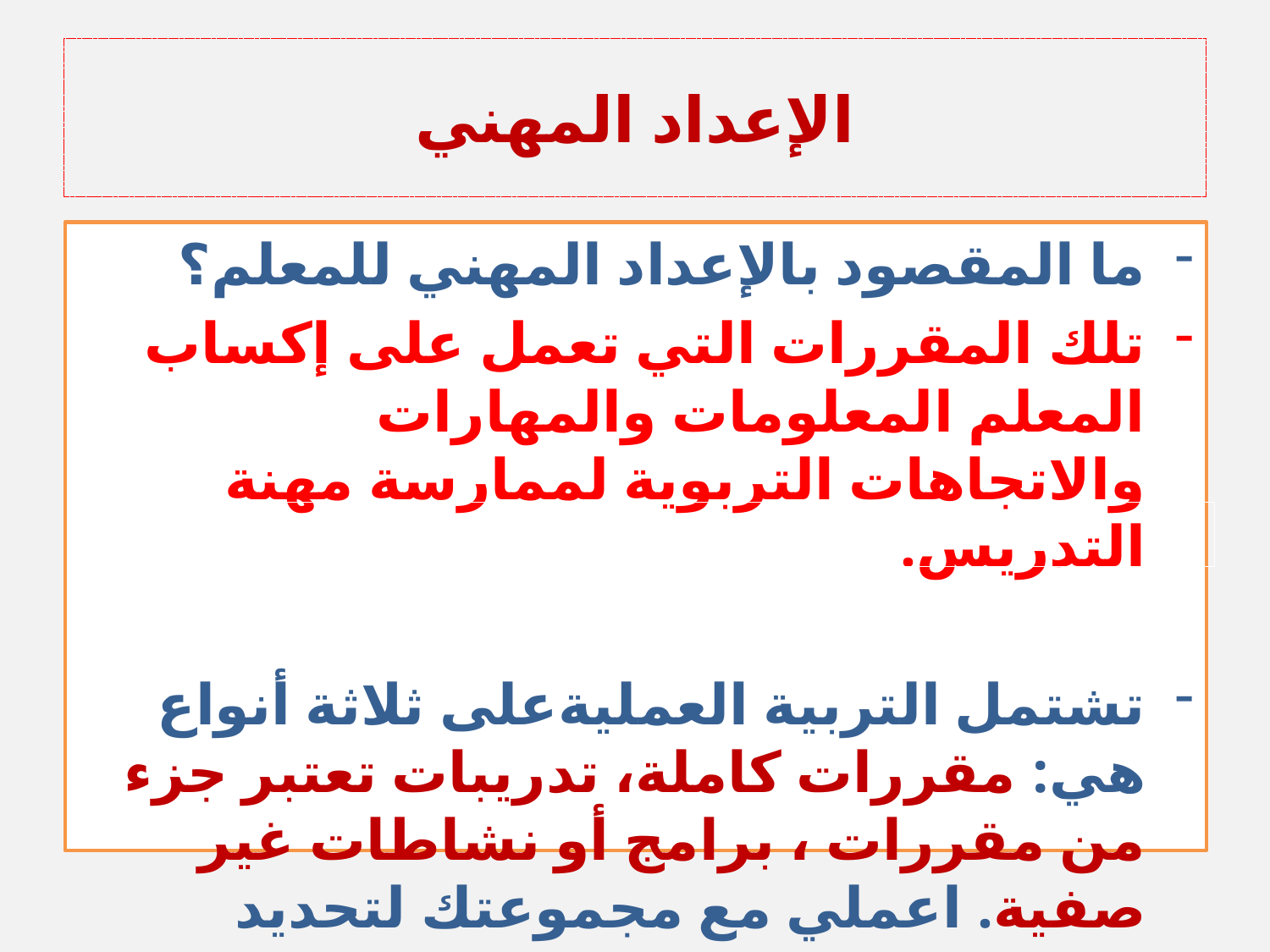

# الإعداد المهني
ما المقصود بالإعداد المهني للمعلم؟
تلك المقررات التي تعمل على إكساب المعلم المعلومات والمهارات والاتجاهات التربوية لممارسة مهنة التدريس.

تشتمل التربية العمليةعلى ثلاثة أنواع هي: مقررات كاملة، تدريبات تعتبر جزء من مقررات ، برامج أو نشاطات غير صفية. اعملي مع مجموعتك لتحديد الفرق بينها؟